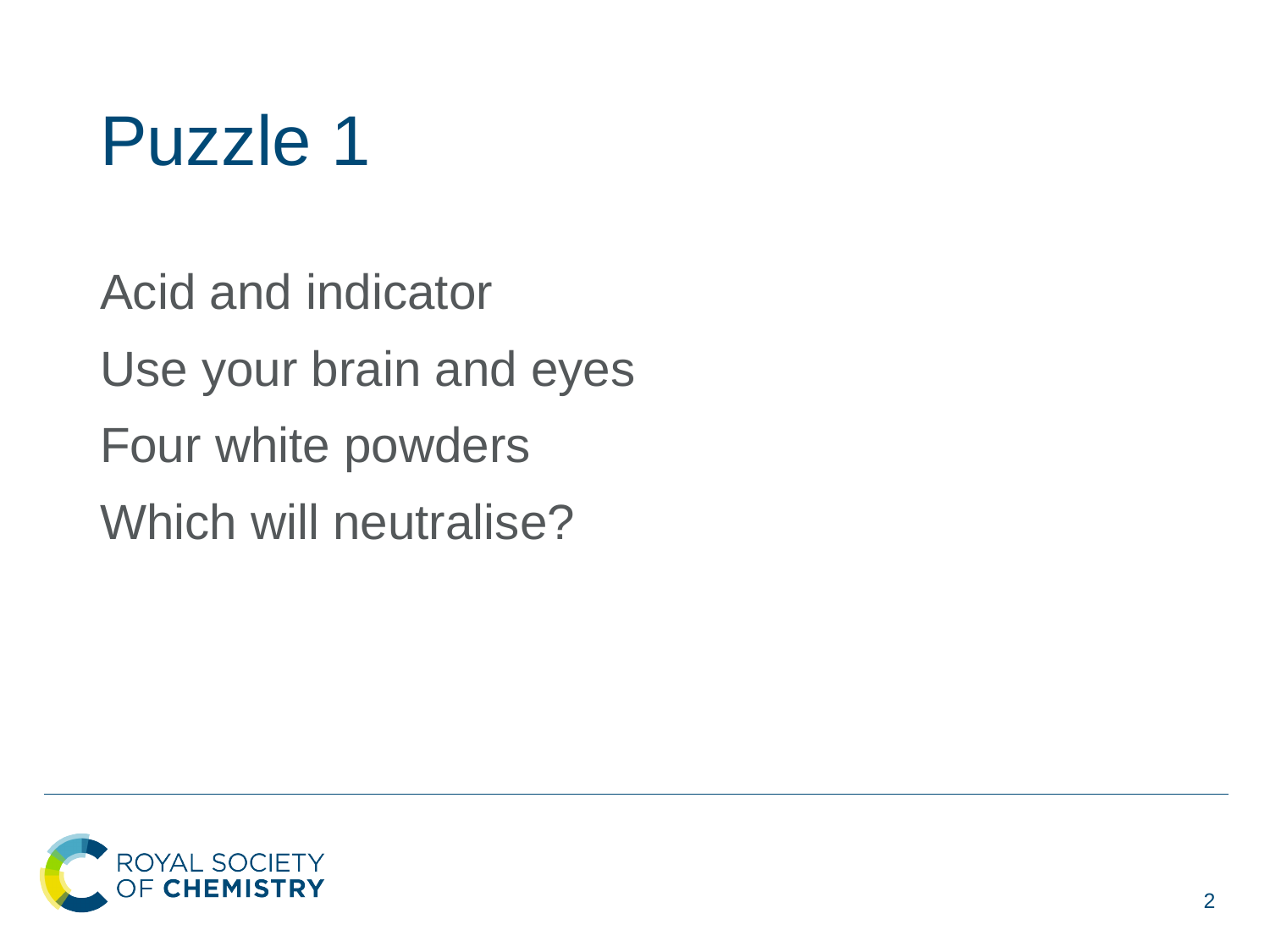

# Puzzle 1
Acid and indicator
Use your brain and eyes
Four white powders
Which will neutralise?
2